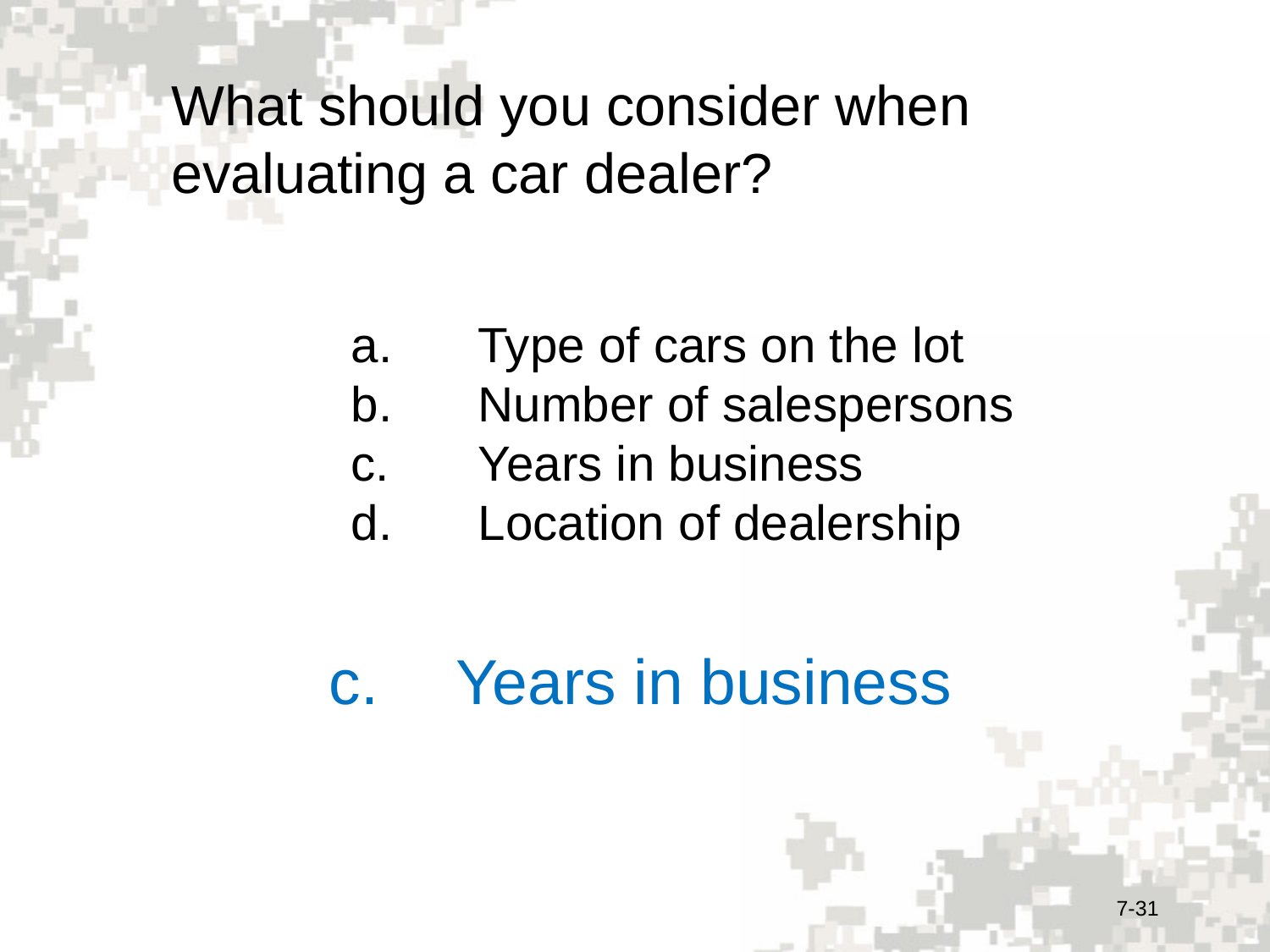

What should you consider when evaluating a car dealer?
	a.  	Type of cars on the lot
	b.	Number of salespersons
	c.	Years in business
	d.	Location of dealership
c.	Years in business
7-31